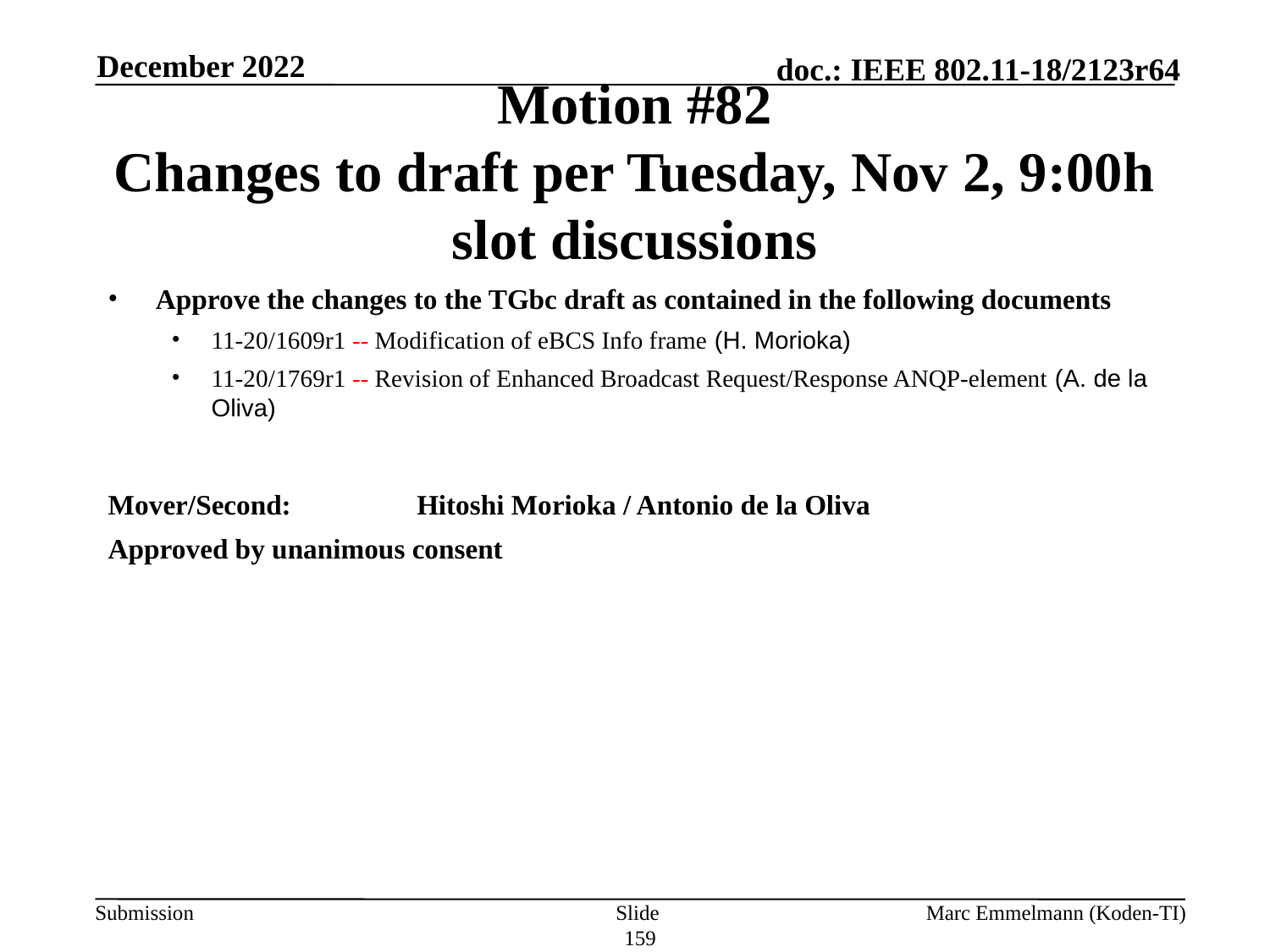

December 2022
# Motion #82 Changes to draft per Tuesday, Nov 2, 9:00h slot discussions
Approve the changes to the TGbc draft as contained in the following documents
11-20/1609r1 -- Modification of eBCS Info frame (H. Morioka)
11-20/1769r1 -- Revision of Enhanced Broadcast Request/Response ANQP-element (A. de la Oliva)

Mover/Second:	 Hitoshi Morioka / Antonio de la Oliva
Approved by unanimous consent

Slide 159
Marc Emmelmann (Koden-TI)